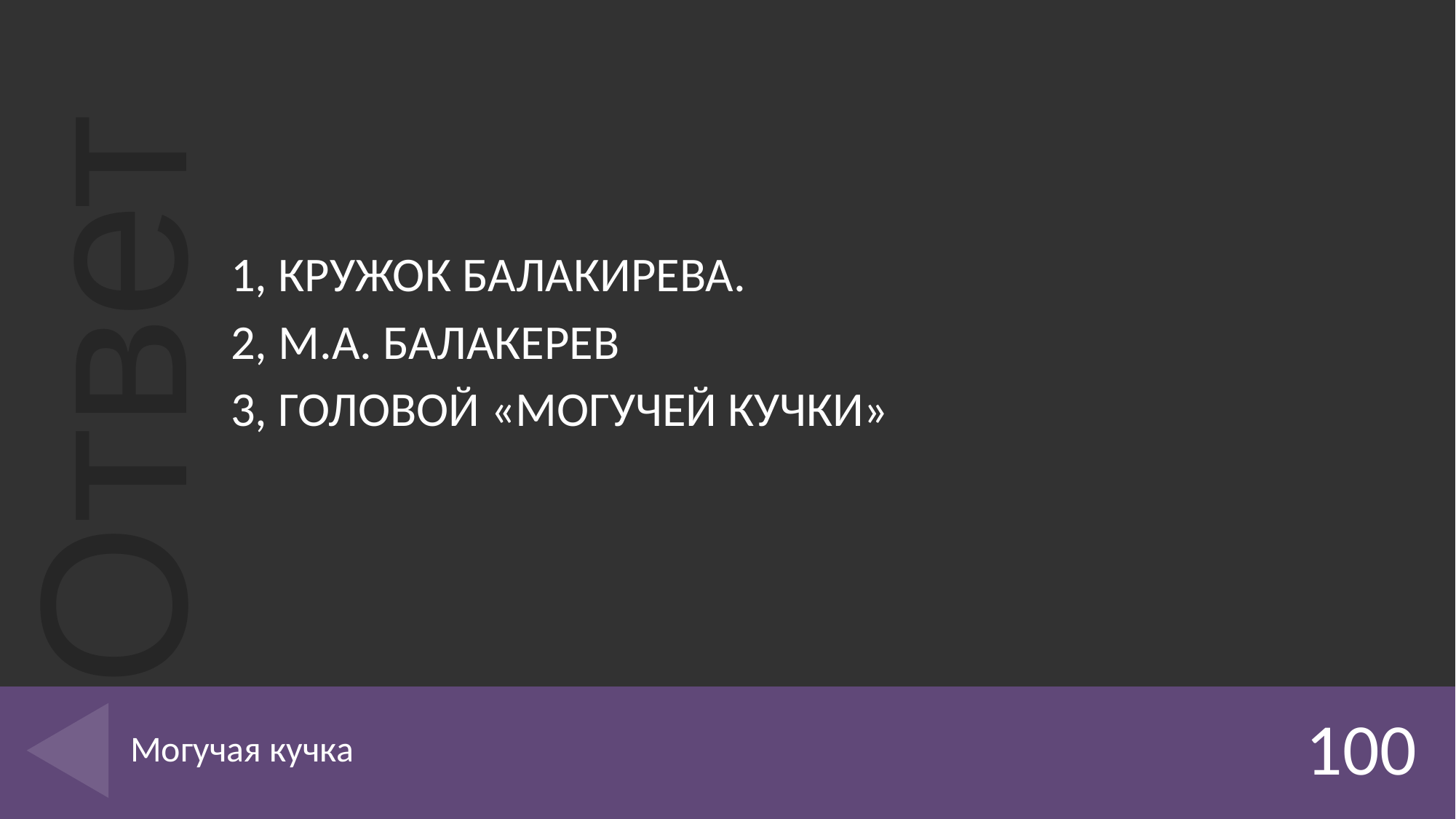

1, КРУЖОК БАЛАКИРЕВА.
2, М.А. БАЛАКЕРЕВ
3, ГОЛОВОЙ «МОГУЧЕЙ КУЧКИ»
# Могучая кучка
100